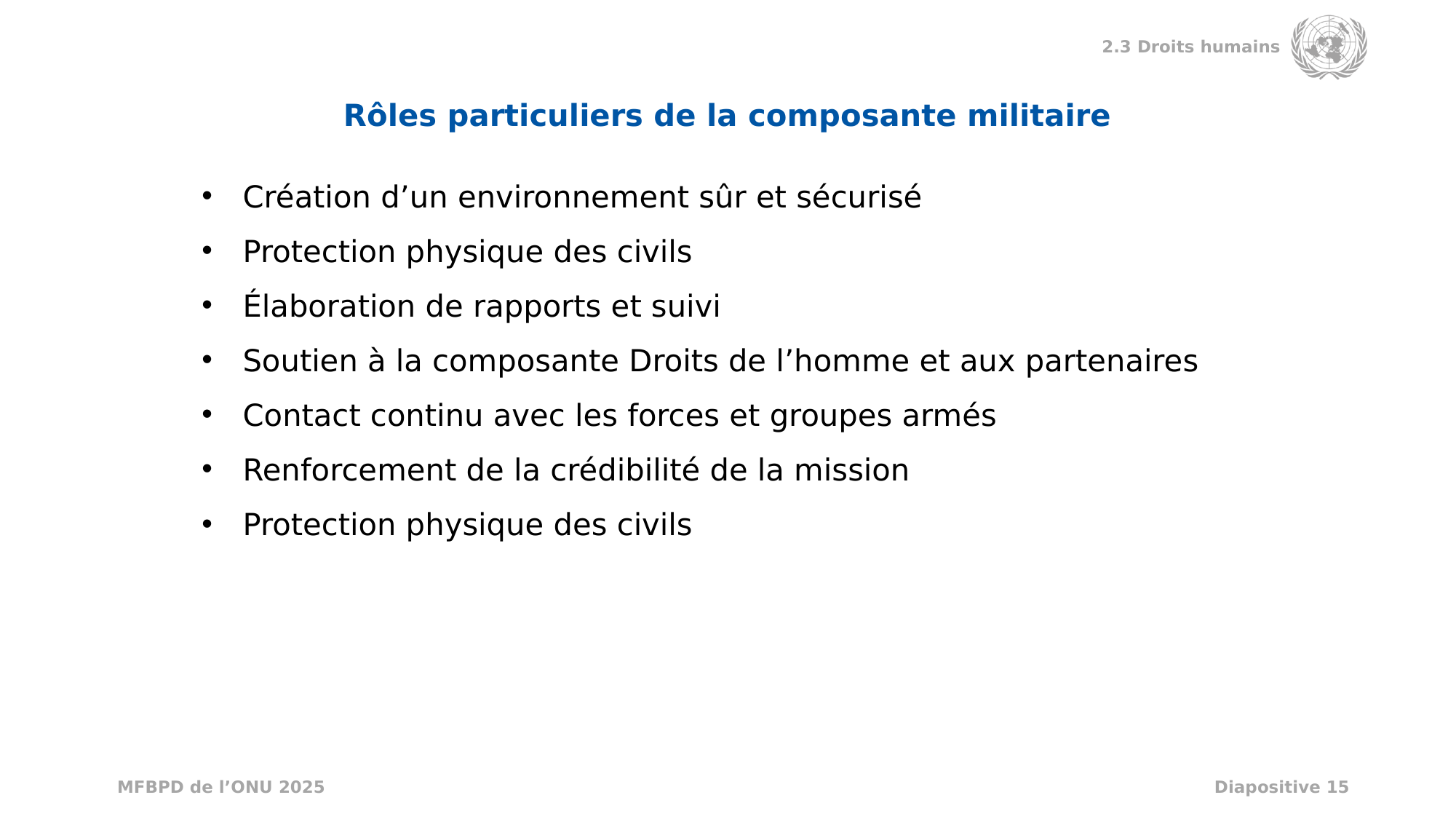

Rôles particuliers de la composante militaire
Création d’un environnement sûr et sécurisé
Protection physique des civils
Élaboration de rapports et suivi
Soutien à la composante Droits de l’homme et aux partenaires
Contact continu avec les forces et groupes armés
Renforcement de la crédibilité de la mission
Protection physique des civils